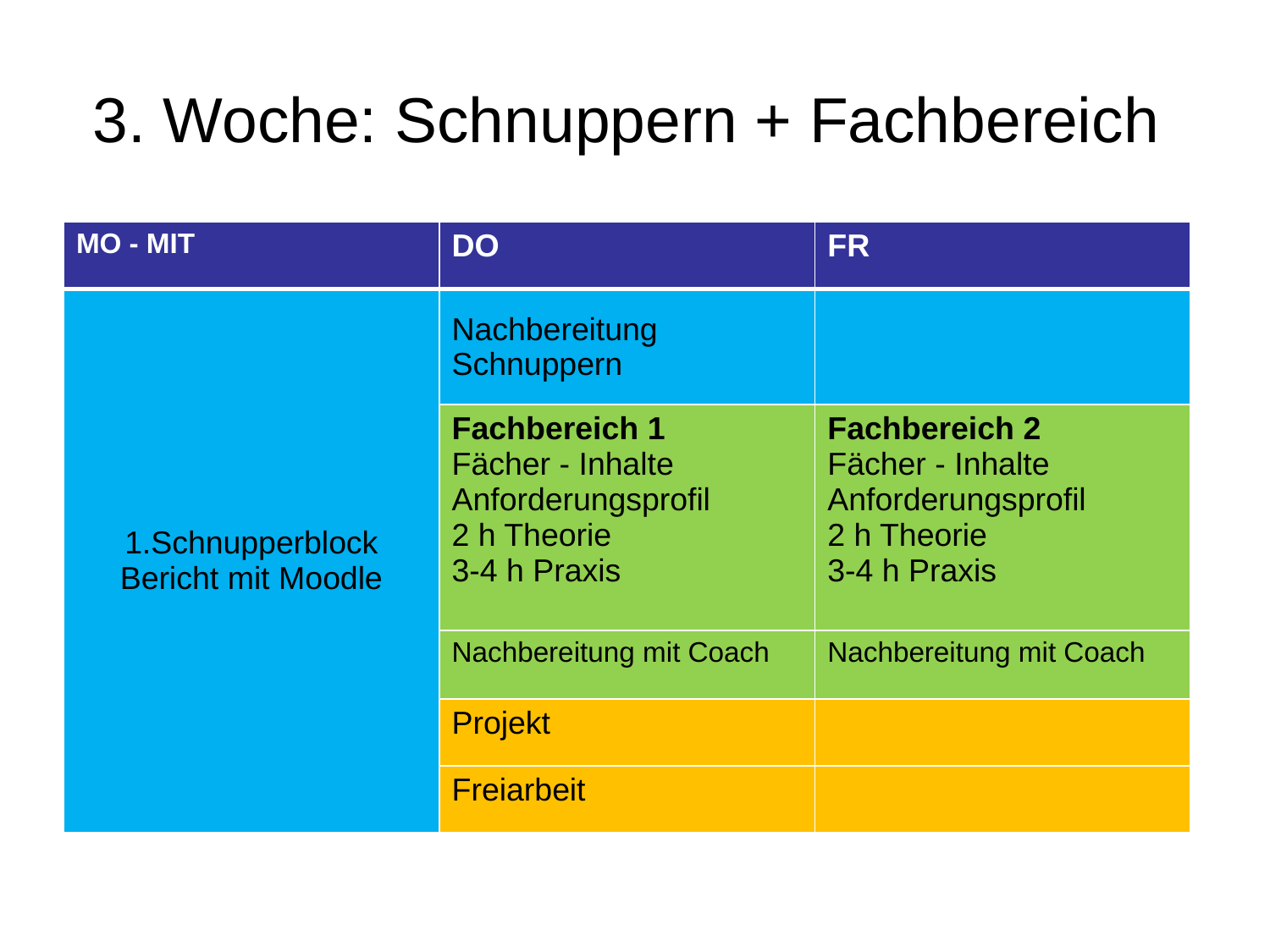

# 3. Woche: Schnuppern + Fachbereich
| MO - MIT | DO | FR |
| --- | --- | --- |
| 1.Schnupperblock Bericht mit Moodle | Nachbereitung Schnuppern |  |
|  | Fachbereich 1 Fächer - Inhalte Anforderungsprofil 2 h Theorie 3-4 h Praxis | Fachbereich 2 Fächer - Inhalte Anforderungsprofil 2 h Theorie 3-4 h Praxis |
|  | Nachbereitung mit Coach | Nachbereitung mit Coach |
|  | Projekt |  |
|  | Freiarbeit |  |